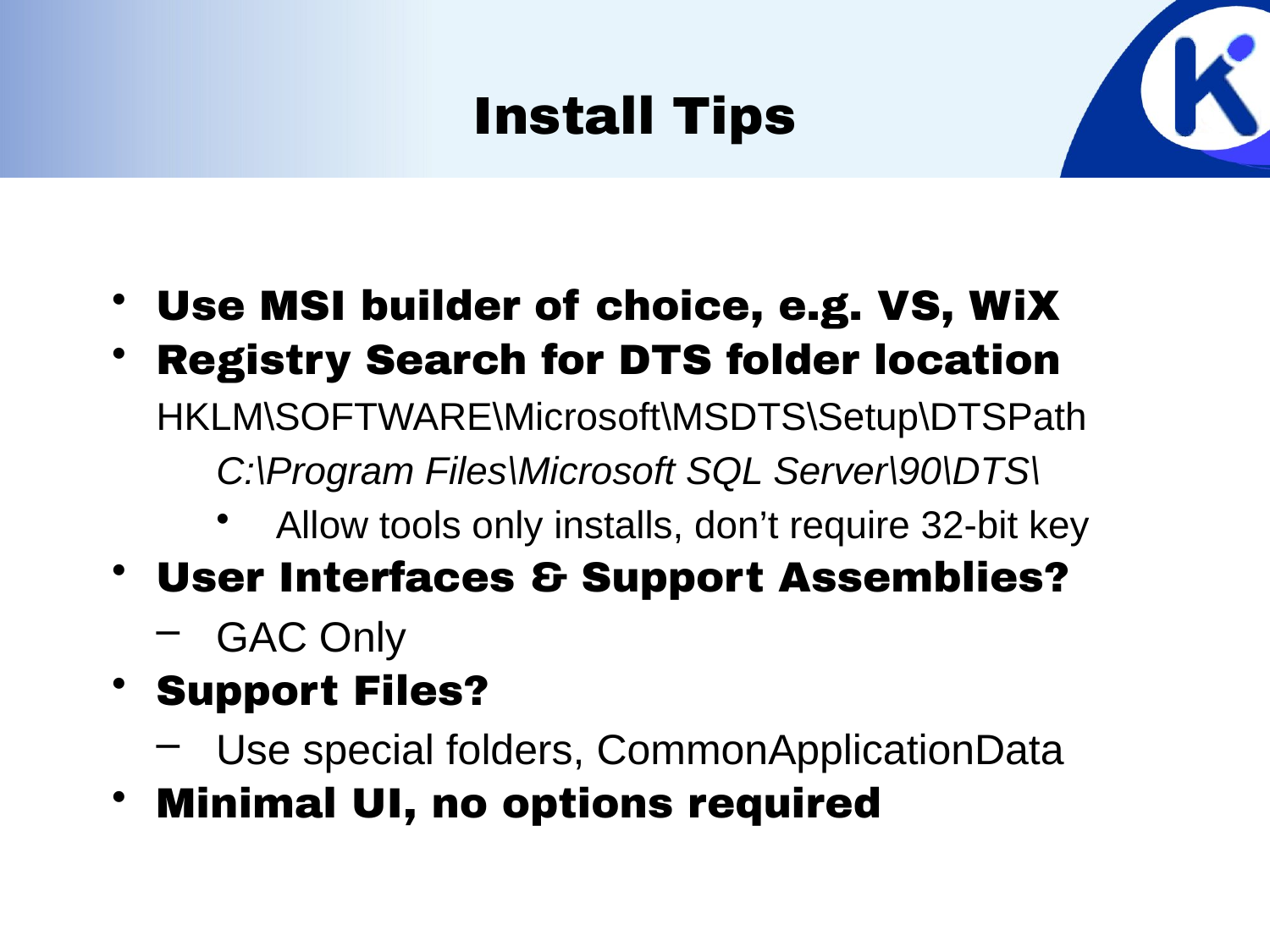

# Install Tips
Use MSI builder of choice, e.g. VS, WiX
Registry Search for DTS folder location
HKLM\SOFTWARE\Microsoft\MSDTS\Setup\DTSPath
C:\Program Files\Microsoft SQL Server\90\DTS\
Allow tools only installs, don’t require 32-bit key
User Interfaces & Support Assemblies?
GAC Only
Support Files?
Use special folders, CommonApplicationData
Minimal UI, no options required